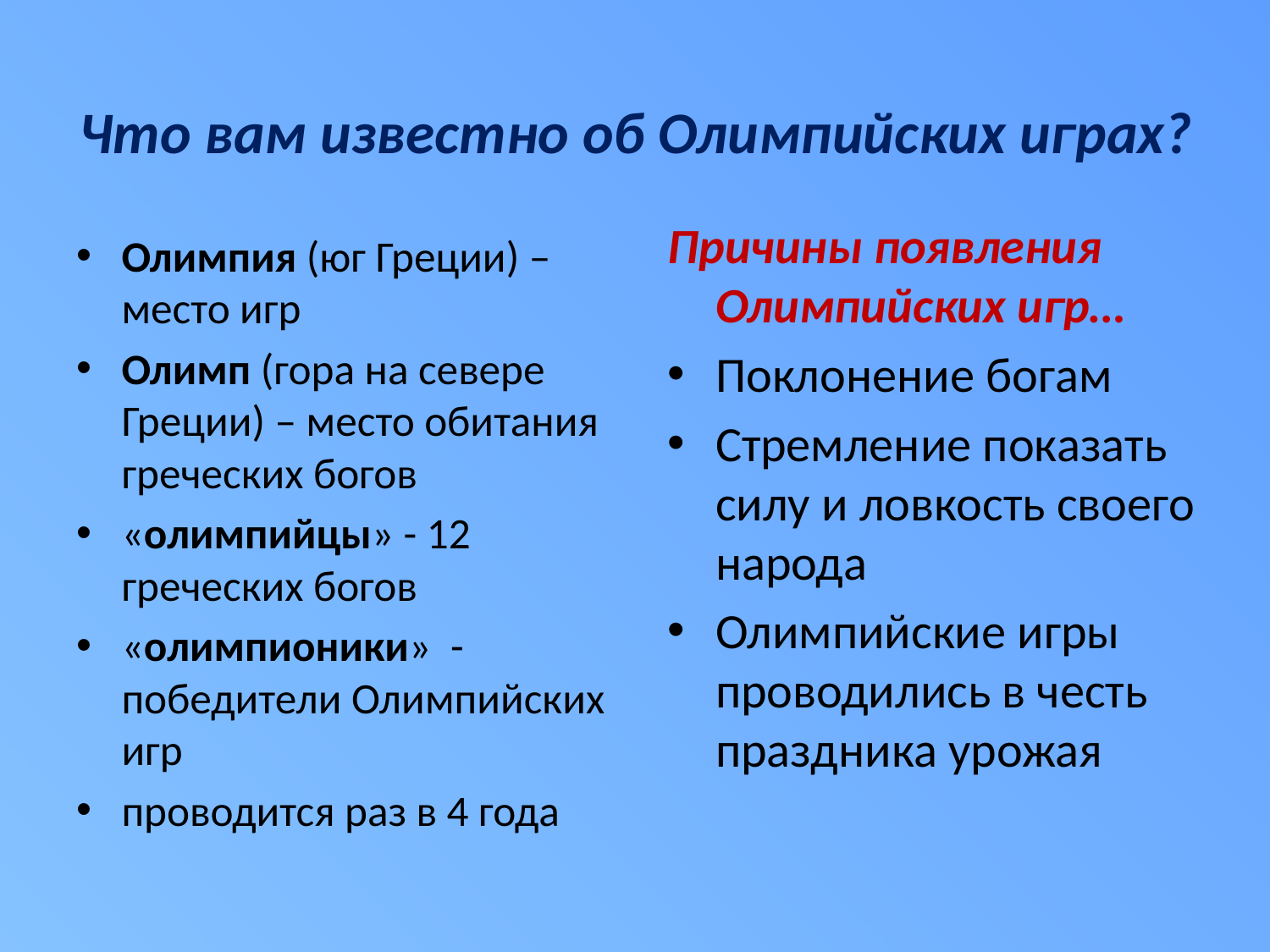

# Что вам известно об Олимпийских играх?
Причины появления Олимпийских игр…
Поклонение богам
Стремление показать силу и ловкость своего народа
Олимпийские игры проводились в честь праздника урожая
Олимпия (юг Греции) – место игр
Олимп (гора на севере Греции) – место обитания греческих богов
«олимпийцы» - 12 греческих богов
«олимпионики»  -победители Олимпийских игр
проводится раз в 4 года